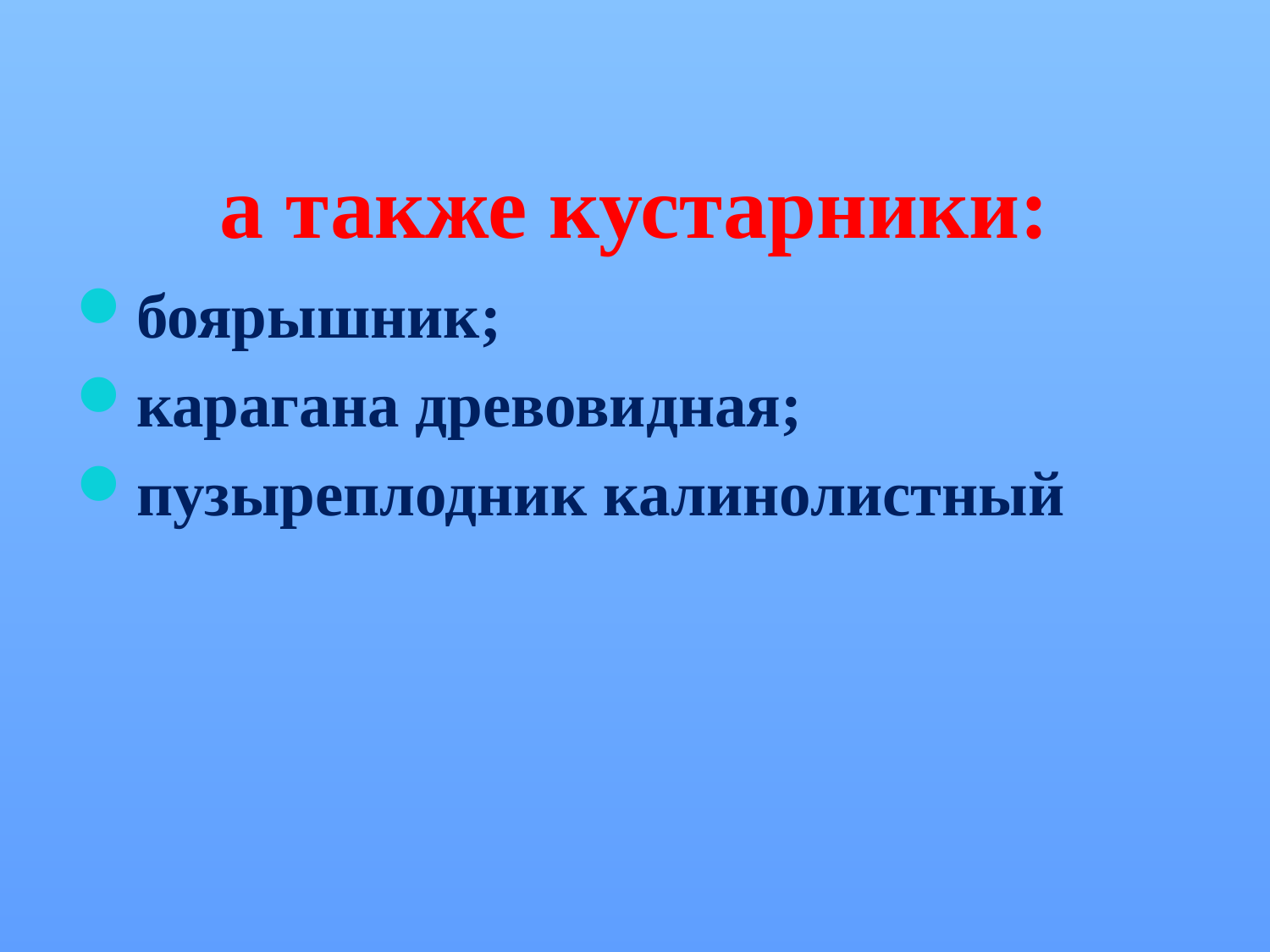

# а также кустарники:
боярышник;
карагана древовидная;
пузыреплодник калинолистный